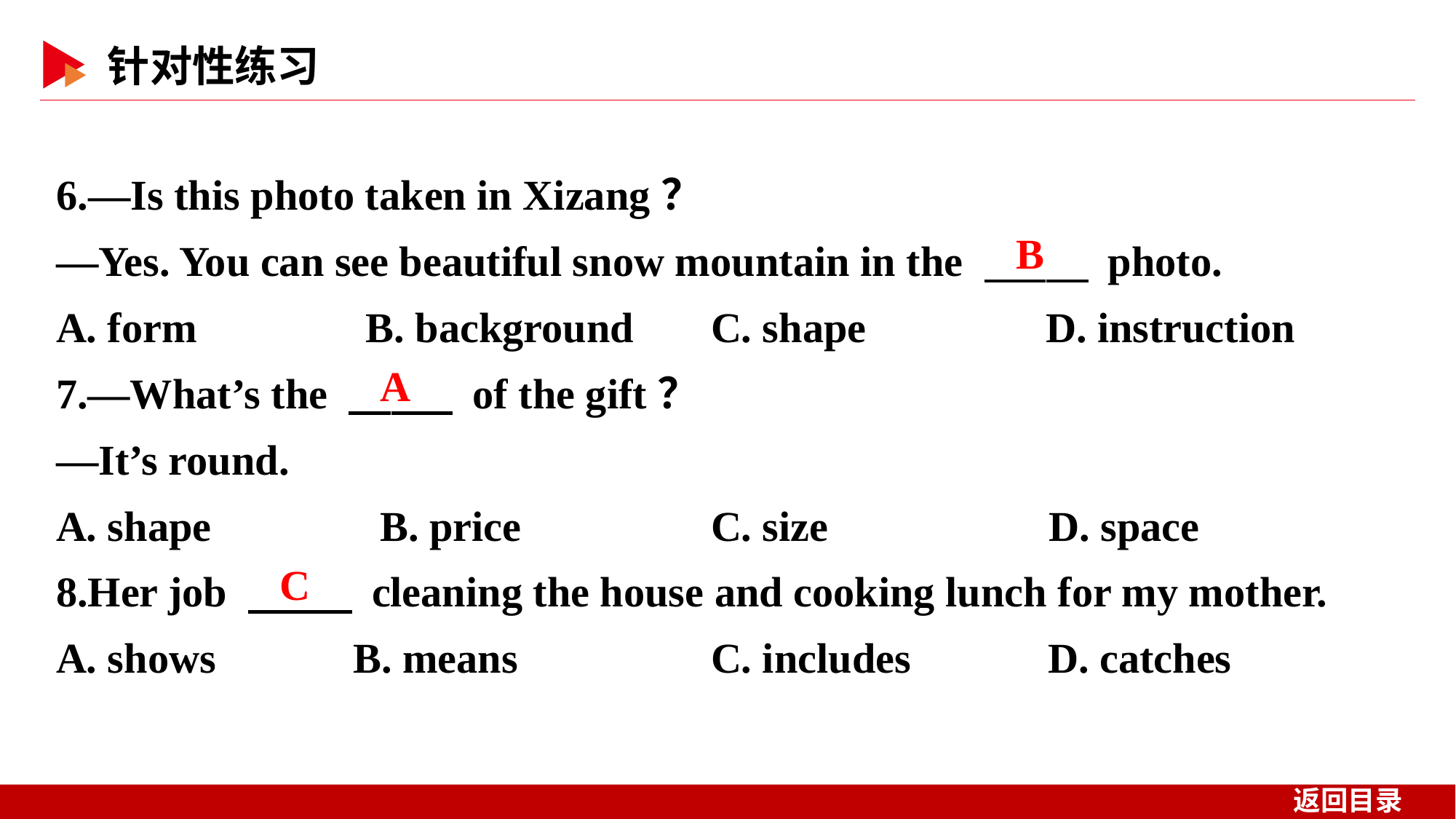

6.—Is this photo taken in Xizang？
—Yes. You can see beautiful snow mountain in the 　  　 photo.
A. form                B. background	C. shape                 D. instruction
7.—What’s the 　  　 of the gift？
—It’s round.
A. shape                B. price		C. size               	 D. space
8.Her job 　  　 cleaning the house and cooking lunch for my mother.
A. shows             B. means		C. includes             D. catches
B
A
C